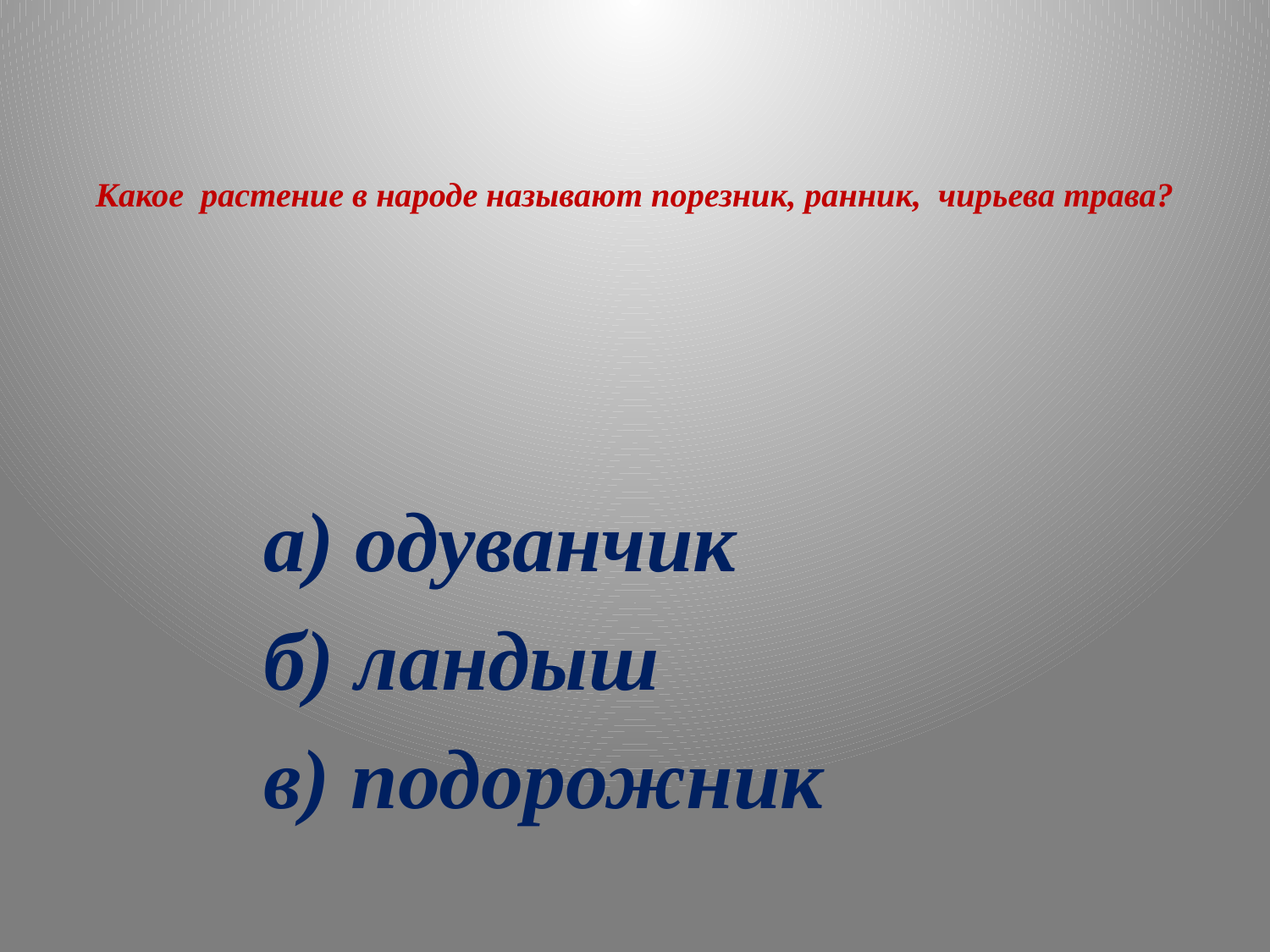

# Какое  растение в народе называют порезник, ранник,  чирьева трава?

          а) одуванчик
          б) ландыш
          в) подорожник